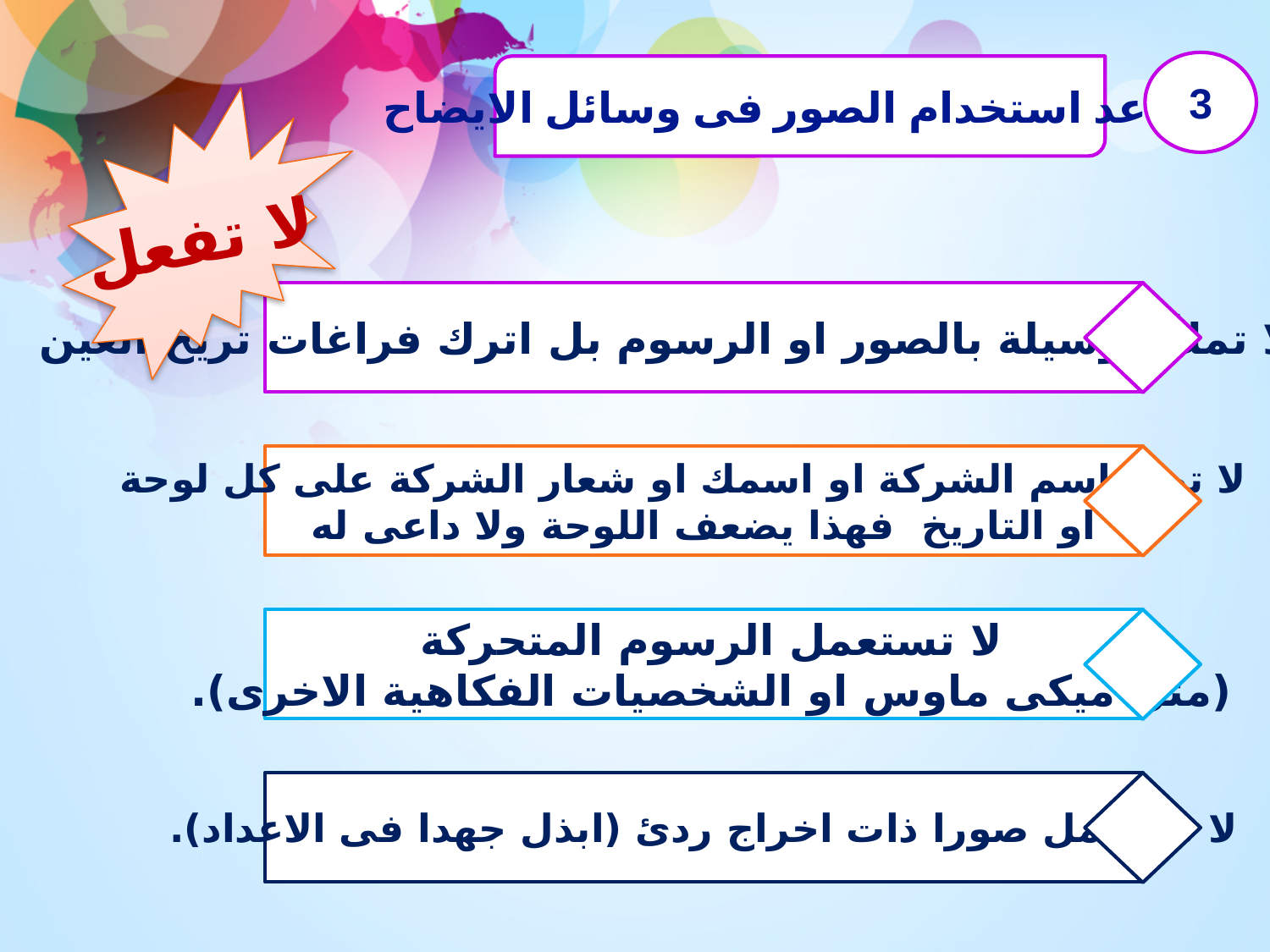

3
قواعد استخدام الصور فى وسائل الايضاح
لا تفعل
     	لا تملأ الوسيلة بالصور او الرسوم بل اترك فراغات تريح العين

    لا تضع اسم الشركة او اسمك او شعار الشركة على كل لوحة
او التاريخ  فهذا يضعف اللوحة ولا داعى له

لا تستعمل الرسوم المتحركة
(مثل ميكى ماوس او الشخصيات الفكاهية الاخرى).

لا تستعمل صورا ذات اخراج ردئ (ابذل جهدا فى الاعداد).